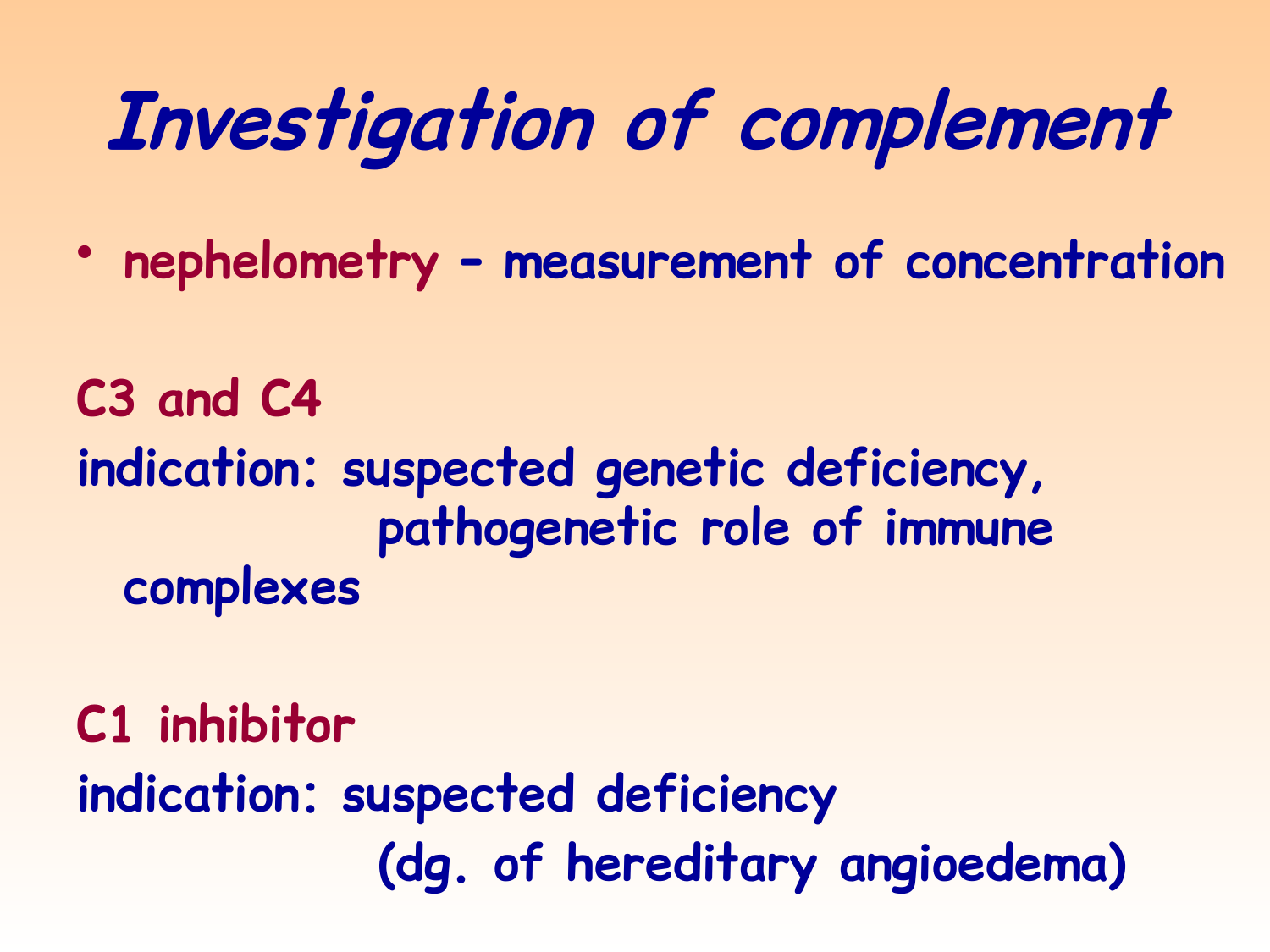

# Investigation of complement
nephelometry – measurement of concentration

C3 and C4
indication: suspected genetic deficiency, 			pathogenetic role of immune complexes

C1 inhibitor
indication: suspected deficiency
			(dg. of hereditary angioedema)